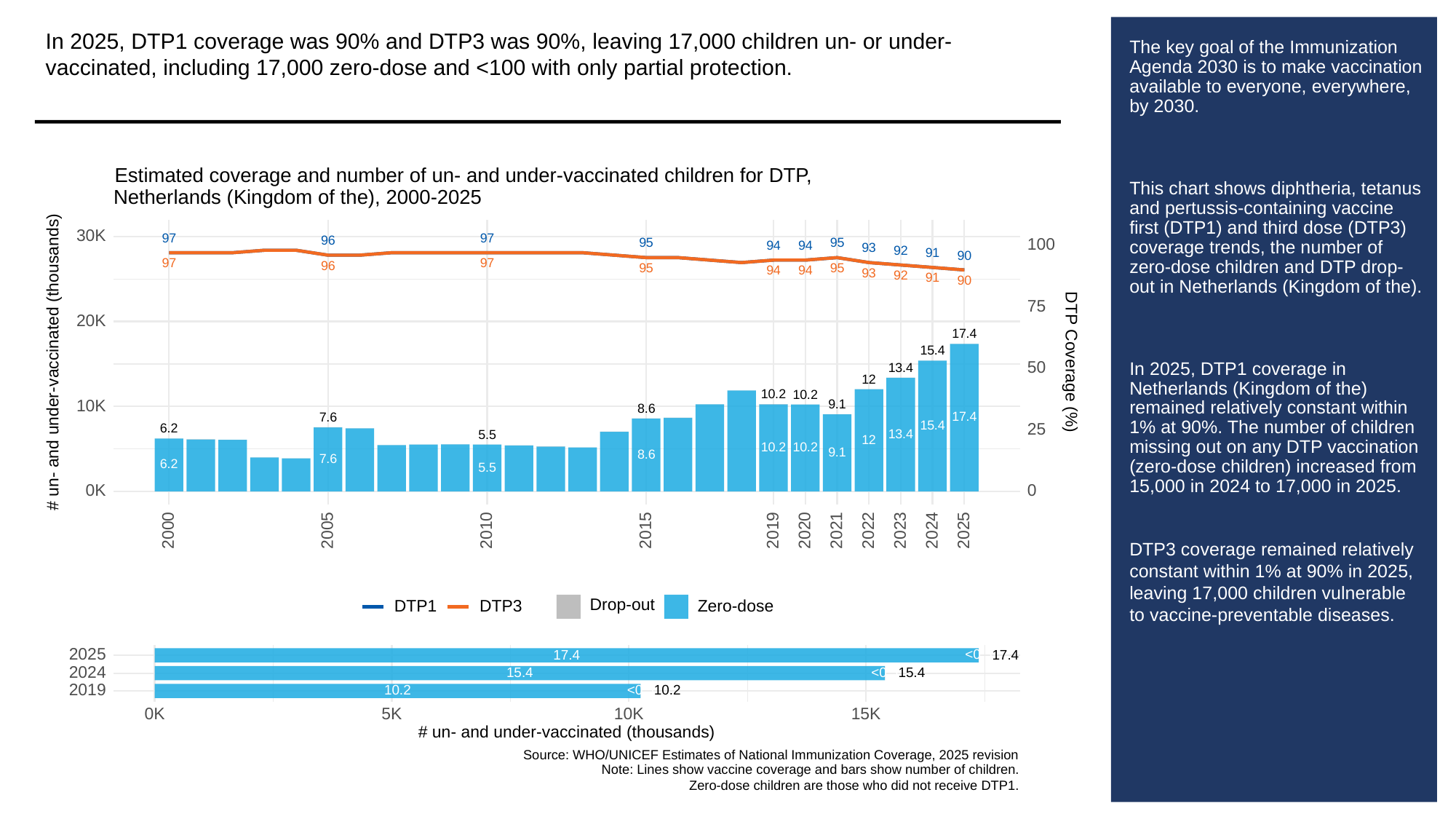

In 2025, DTP1 coverage was 90% and DTP3 was 90%, leaving 17,000 children un- or under-vaccinated, including 17,000 zero-dose and <100 with only partial protection.
# The key goal of the Immunization Agenda 2030 is to make vaccination available to everyone, everywhere, by 2030.

This chart shows diphtheria, tetanus and pertussis-containing vaccine first (DTP1) and third dose (DTP3) coverage trends, the number of zero-dose children and DTP drop-out in Netherlands (Kingdom of the).

In 2025, DTP1 coverage in Netherlands (Kingdom of the) remained relatively constant within 1% at 90%. The number of children missing out on any DTP vaccination (zero-dose children) increased from 15,000 in 2024 to 17,000 in 2025.

DTP3 coverage remained relatively constant within 1% at 90% in 2025, leaving 17,000 children vulnerable to vaccine-preventable diseases.

Estimated coverage and number of un- and under-vaccinated children for DTP,
Netherlands (Kingdom of the), 2000-2025

30K
97
97
96

95
95
100
94
94
93
92
91

90
97
97
96
95
95
94
94
93
92
91
90

75
20K

17.4

15.4
# un- and under-vaccinated (thousands)
DTP Coverage (%)

50
13.4

12

10.2

10.2
9.1
10K

8.6

17.4
7.6

15.4
25
6.2

13.4
5.5

12

10.2
10.2

9.1

8.6
7.6

6.2
5.5
0K
0

2023
2000
2005
2010
2015
2019
2020
2021
2022
2024
2025

Drop-out
DTP3
Zero-dose
DTP1

2025
<0.5
17.4
17.4

2024
15.4
<0.5
15.4

2019
10.2
<0.5
10.2

0K
10K
15K
5K
# un- and under-vaccinated (thousands)
Source: WHO/UNICEF Estimates of National Immunization Coverage, 2025 revision
Note: Lines show vaccine coverage and bars show number of children.
Zero-dose children are those who did not receive DTP1.